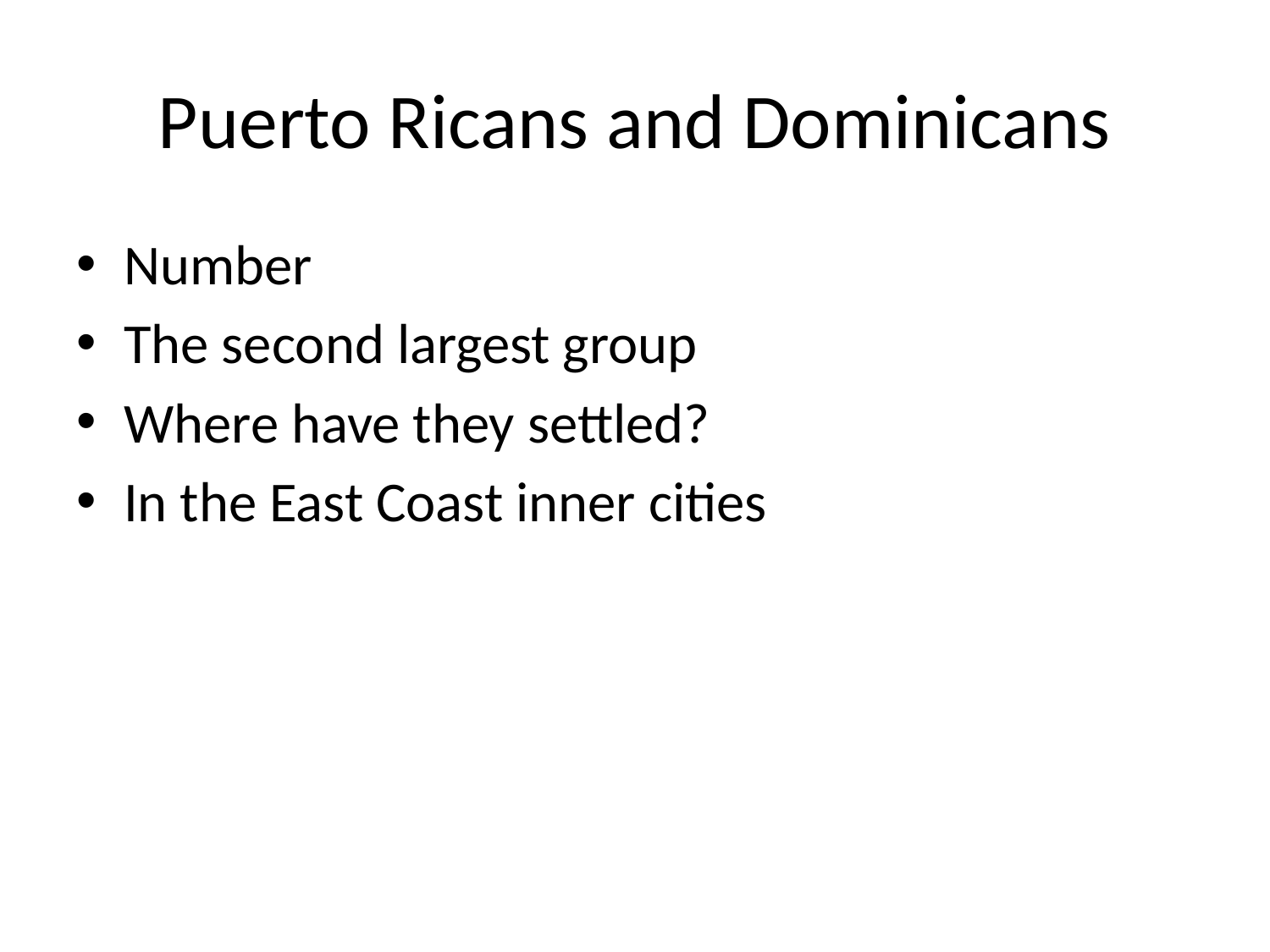

# Puerto Ricans and Dominicans
Number
The second largest group
Where have they settled?
In the East Coast inner cities